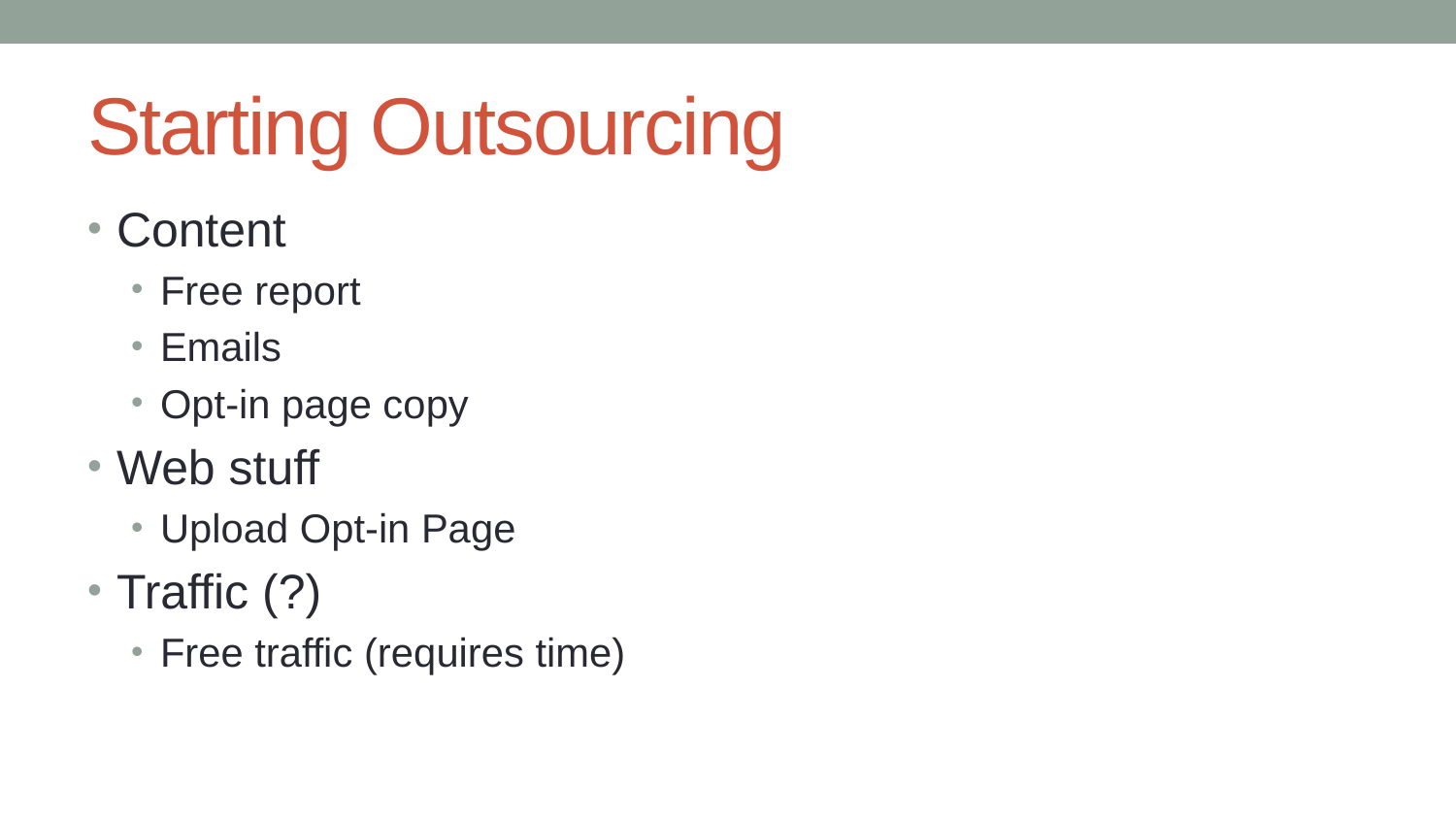

# Starting Outsourcing
Content
Free report
Emails
Opt-in page copy
Web stuff
Upload Opt-in Page
Traffic (?)
Free traffic (requires time)